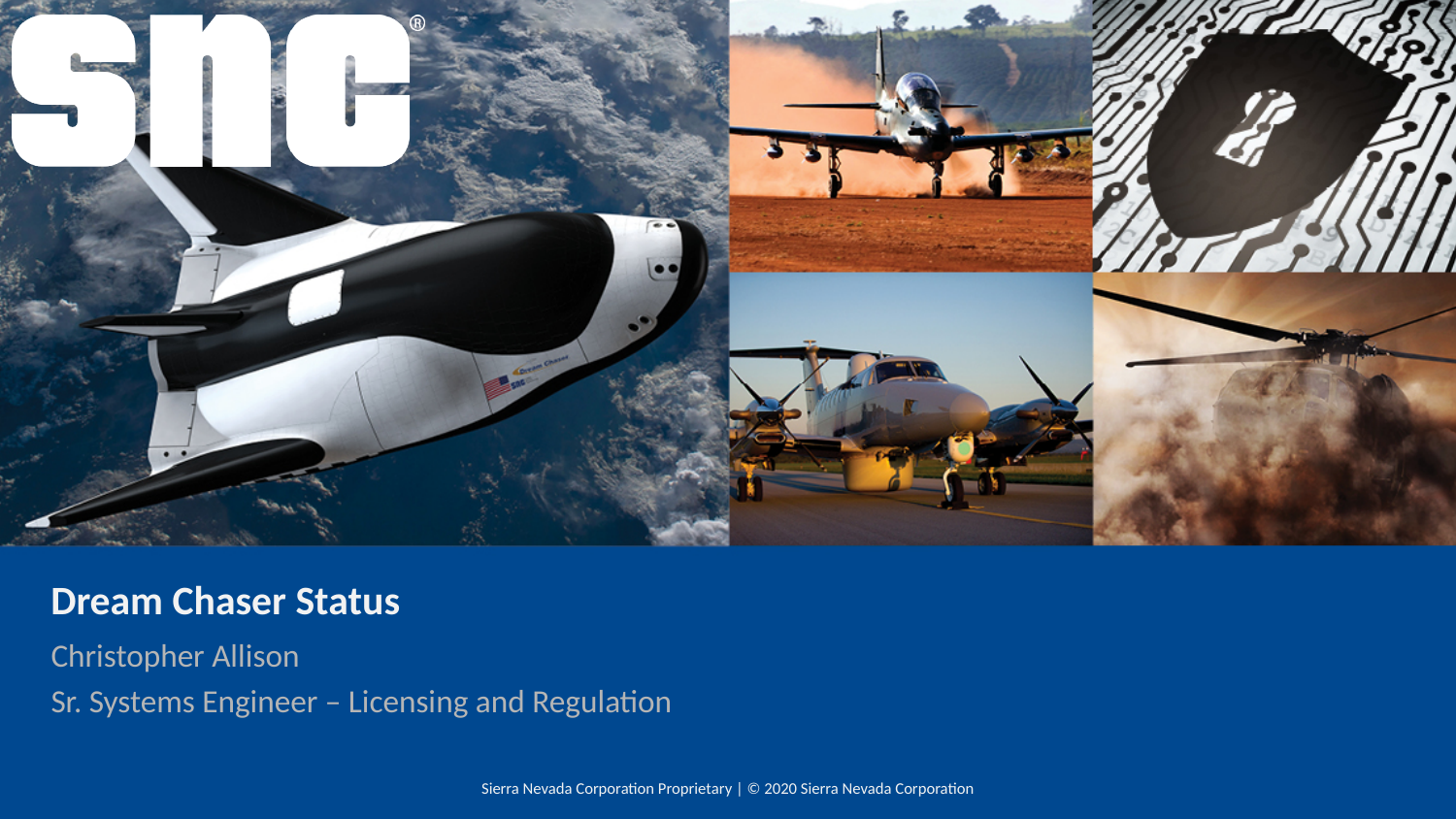

# Dream Chaser Status
Christopher Allison
Sr. Systems Engineer – Licensing and Regulation